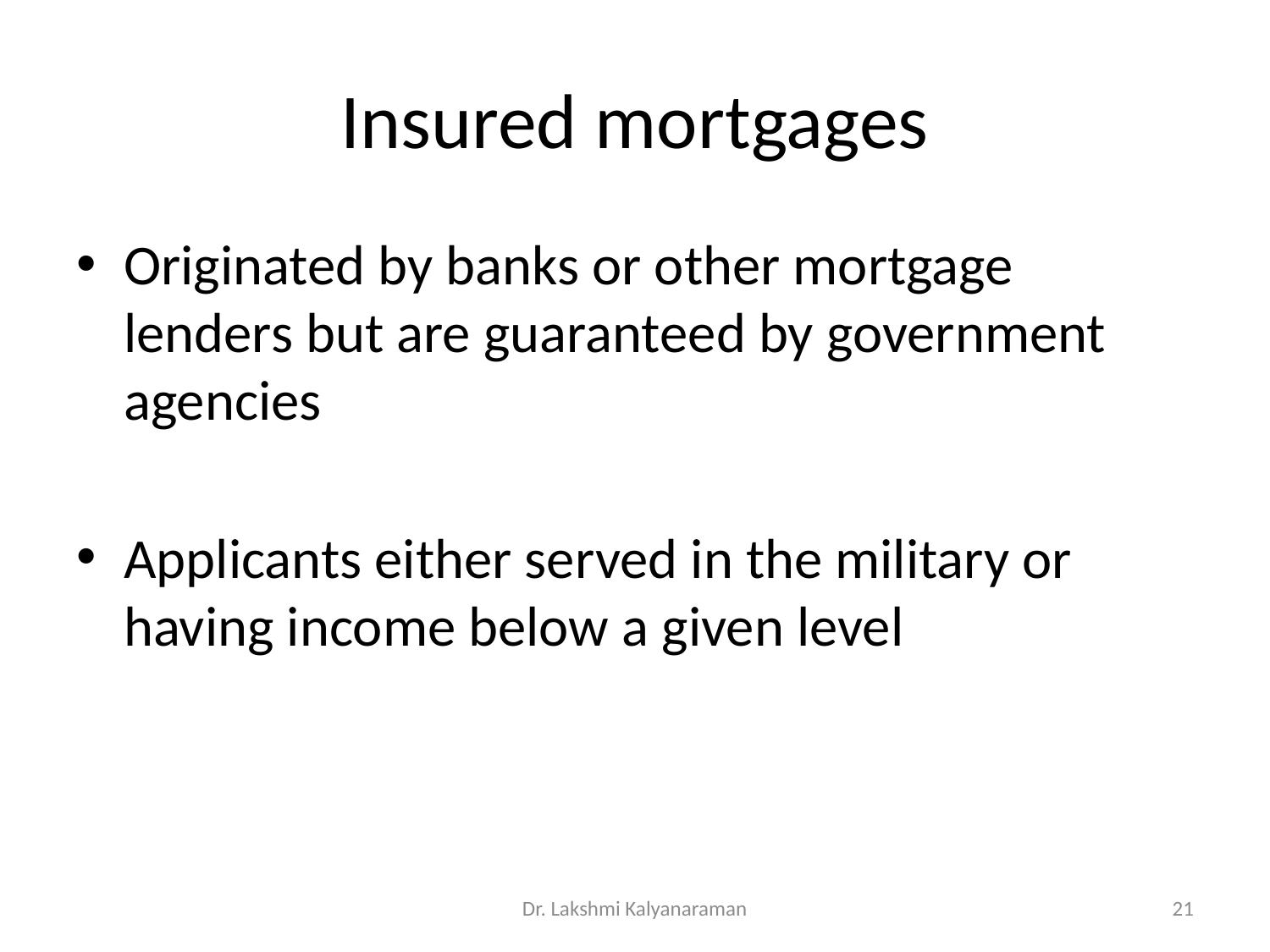

# Insured mortgages
Originated by banks or other mortgage lenders but are guaranteed by government agencies

Applicants either served in the military or having income below a given level

Dr. Lakshmi Kalyanaraman
21